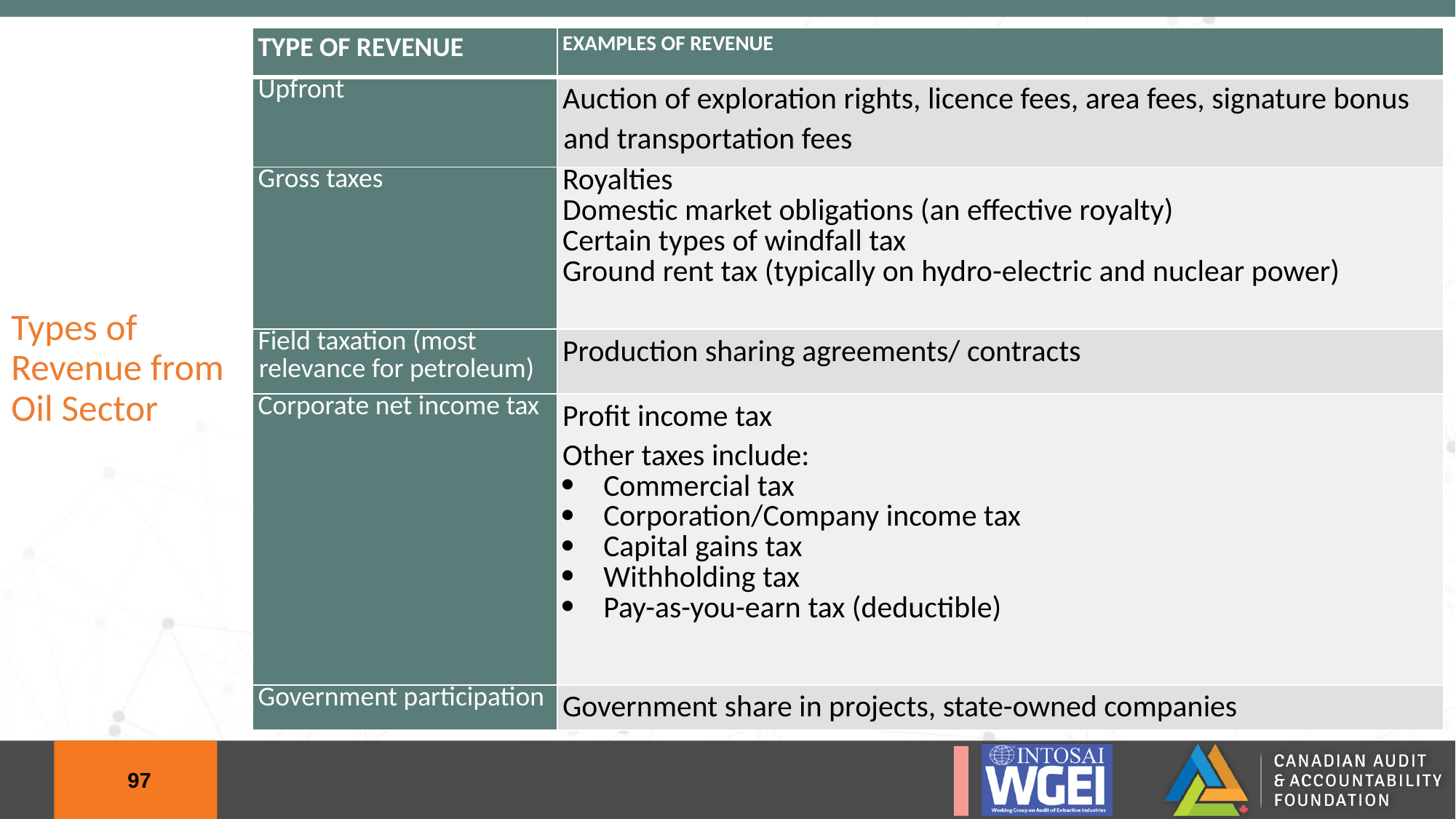

| TYPE OF REVENUE | EXAMPLES OF REVENUE |
| --- | --- |
| Upfront | Auction of exploration rights, licence fees, area fees, signature bonus and transportation fees |
| Gross taxes | Royalties Domestic market obligations (an effective royalty) Certain types of windfall tax Ground rent tax (typically on hydro-electric and nuclear power) |
| Field taxation (most relevance for petroleum) | Production sharing agreements/ contracts |
| Corporate net income tax | Profit income tax Other taxes include: Commercial tax Corporation/Company income tax Capital gains tax Withholding tax Pay-as-you-earn tax (deductible) |
| Government participation | Government share in projects, state-owned companies |

# Types of Revenue from Oil Sector